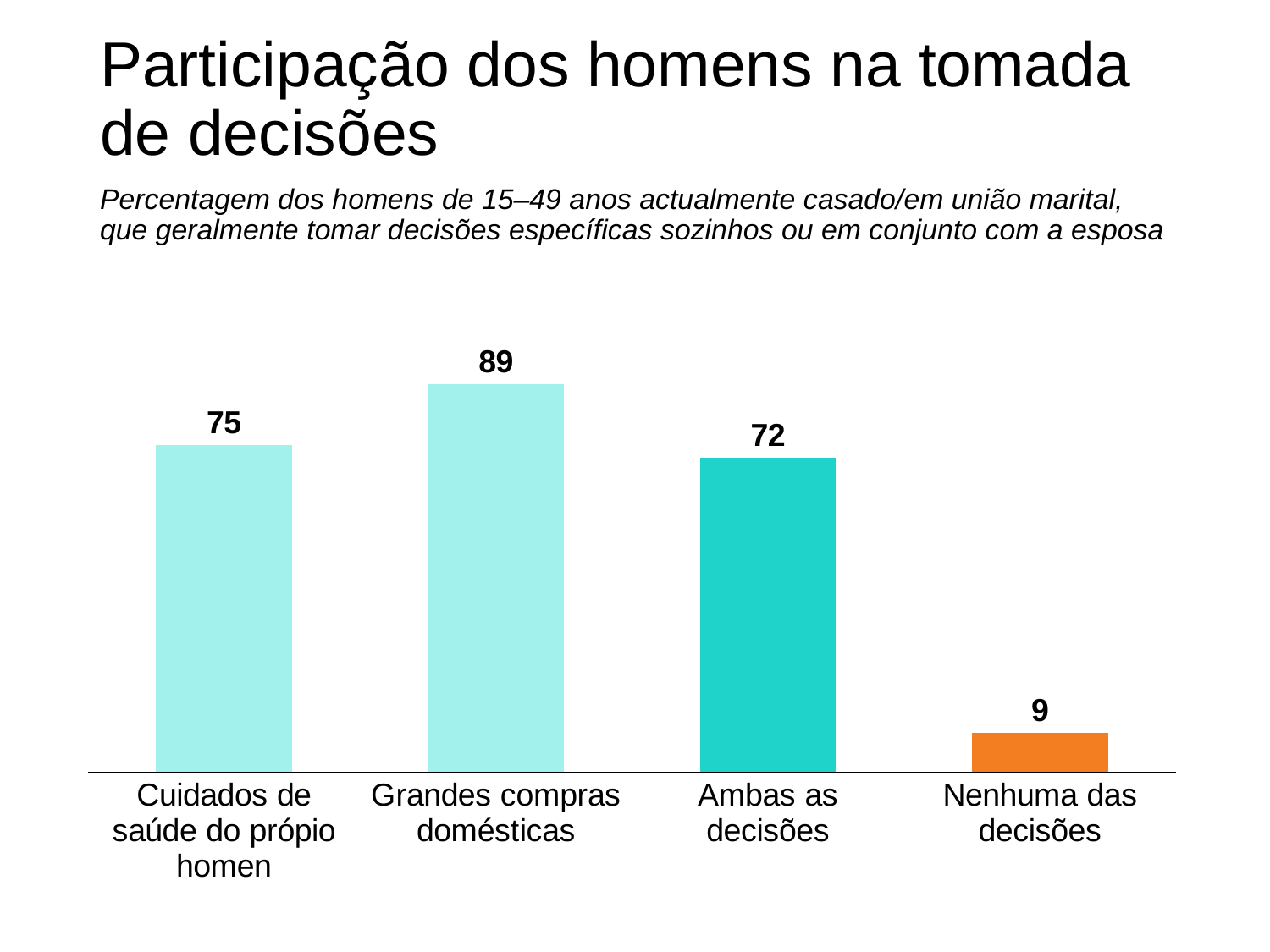

# Participação dos homens na tomada de decisões
Percentagem dos homens de 15–49 anos actualmente casado/em união marital, que geralmente tomar decisões específicas sozinhos ou em conjunto com a esposa

### Chart

| Category | Cuidados de saúde do própio homen |
|---|---|
| Cuidados de saúde do própio homen | 75.0 |
| Grandes compras domésticas | 89.0 |
| Ambas as decisões | 72.0 |
| Nenhuma das decisões | 9.0 |